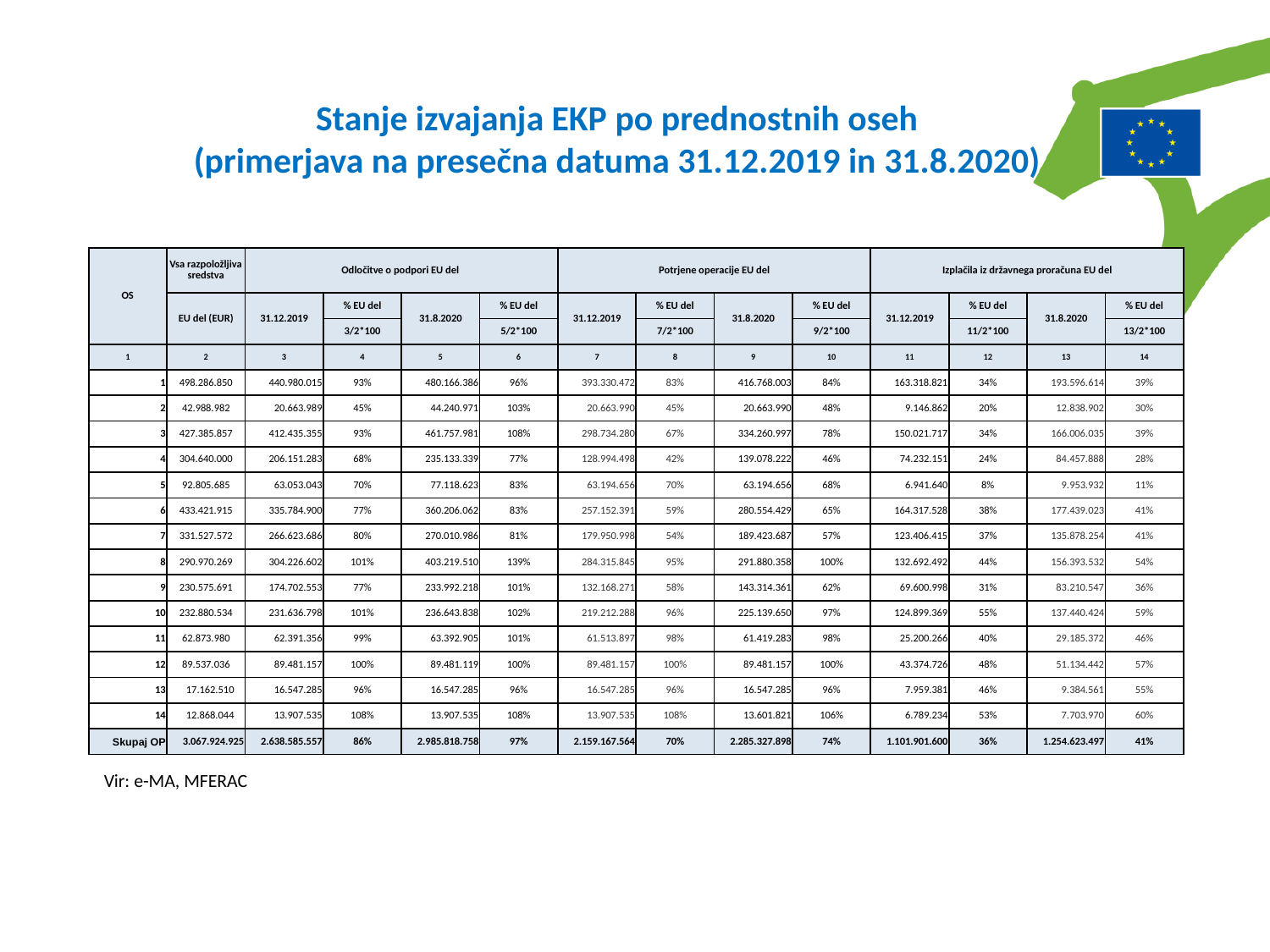

Stanje izvajanja EKP po prednostnih oseh
(primerjava na presečna datuma 31.12.2019 in 31.8.2020)

| OS | Vsa razpoložljiva sredstva | Odločitve o podpori EU del |  |  |  | Potrjene operacije EU del |  |  |  | Izplačila iz državnega proračuna EU del |  |  |  |
| --- | --- | --- | --- | --- | --- | --- | --- | --- | --- | --- | --- | --- | --- |
|  | EU del (EUR) | 31.12.2019 | % EU del | 31.8.2020 | % EU del | 31.12.2019 | % EU del | 31.8.2020 | % EU del | 31.12.2019 | % EU del | 31.8.2020 | % EU del |
|  |  |  | 3/2\*100 |  | 5/2\*100 |  | 7/2\*100 |  | 9/2\*100 |  | 11/2\*100 |  | 13/2\*100 |
| 1 | 2 | 3 | 4 | 5 | 6 | 7 | 8 | 9 | 10 | 11 | 12 | 13 | 14 |
| 1 | 498.286.850 | 440.980.015 | 93% | 480.166.386 | 96% | 393.330.472 | 83% | 416.768.003 | 84% | 163.318.821 | 34% | 193.596.614 | 39% |
| 2 | 42.988.982 | 20.663.989 | 45% | 44.240.971 | 103% | 20.663.990 | 45% | 20.663.990 | 48% | 9.146.862 | 20% | 12.838.902 | 30% |
| 3 | 427.385.857 | 412.435.355 | 93% | 461.757.981 | 108% | 298.734.280 | 67% | 334.260.997 | 78% | 150.021.717 | 34% | 166.006.035 | 39% |
| 4 | 304.640.000 | 206.151.283 | 68% | 235.133.339 | 77% | 128.994.498 | 42% | 139.078.222 | 46% | 74.232.151 | 24% | 84.457.888 | 28% |
| 5 | 92.805.685 | 63.053.043 | 70% | 77.118.623 | 83% | 63.194.656 | 70% | 63.194.656 | 68% | 6.941.640 | 8% | 9.953.932 | 11% |
| 6 | 433.421.915 | 335.784.900 | 77% | 360.206.062 | 83% | 257.152.391 | 59% | 280.554.429 | 65% | 164.317.528 | 38% | 177.439.023 | 41% |
| 7 | 331.527.572 | 266.623.686 | 80% | 270.010.986 | 81% | 179.950.998 | 54% | 189.423.687 | 57% | 123.406.415 | 37% | 135.878.254 | 41% |
| 8 | 290.970.269 | 304.226.602 | 101% | 403.219.510 | 139% | 284.315.845 | 95% | 291.880.358 | 100% | 132.692.492 | 44% | 156.393.532 | 54% |
| 9 | 230.575.691 | 174.702.553 | 77% | 233.992.218 | 101% | 132.168.271 | 58% | 143.314.361 | 62% | 69.600.998 | 31% | 83.210.547 | 36% |
| 10 | 232.880.534 | 231.636.798 | 101% | 236.643.838 | 102% | 219.212.288 | 96% | 225.139.650 | 97% | 124.899.369 | 55% | 137.440.424 | 59% |
| 11 | 62.873.980 | 62.391.356 | 99% | 63.392.905 | 101% | 61.513.897 | 98% | 61.419.283 | 98% | 25.200.266 | 40% | 29.185.372 | 46% |
| 12 | 89.537.036 | 89.481.157 | 100% | 89.481.119 | 100% | 89.481.157 | 100% | 89.481.157 | 100% | 43.374.726 | 48% | 51.134.442 | 57% |
| 13 | 17.162.510 | 16.547.285 | 96% | 16.547.285 | 96% | 16.547.285 | 96% | 16.547.285 | 96% | 7.959.381 | 46% | 9.384.561 | 55% |
| 14 | 12.868.044 | 13.907.535 | 108% | 13.907.535 | 108% | 13.907.535 | 108% | 13.601.821 | 106% | 6.789.234 | 53% | 7.703.970 | 60% |
| Skupaj OP | 3.067.924.925 | 2.638.585.557 | 86% | 2.985.818.758 | 97% | 2.159.167.564 | 70% | 2.285.327.898 | 74% | 1.101.901.600 | 36% | 1.254.623.497 | 41% |
Vir: e-MA, MFERAC